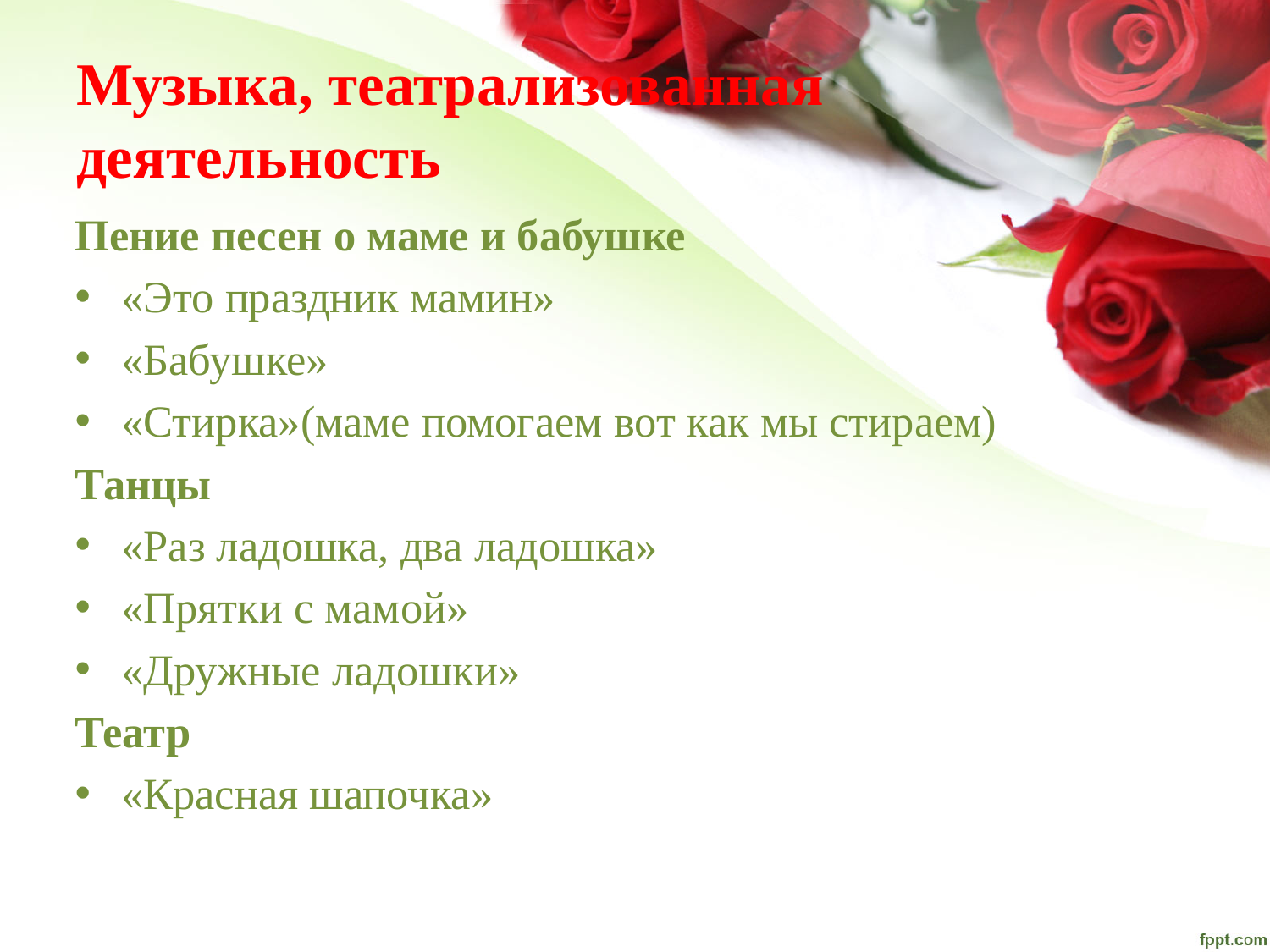

# Музыка, театрализованная деятельность
Пение песен о маме и бабушке
«Это праздник мамин»
«Бабушке»
«Стирка»(маме помогаем вот как мы стираем)
Танцы
«Раз ладошка, два ладошка»
«Прятки с мамой»
«Дружные ладошки»
Театр
«Красная шапочка»